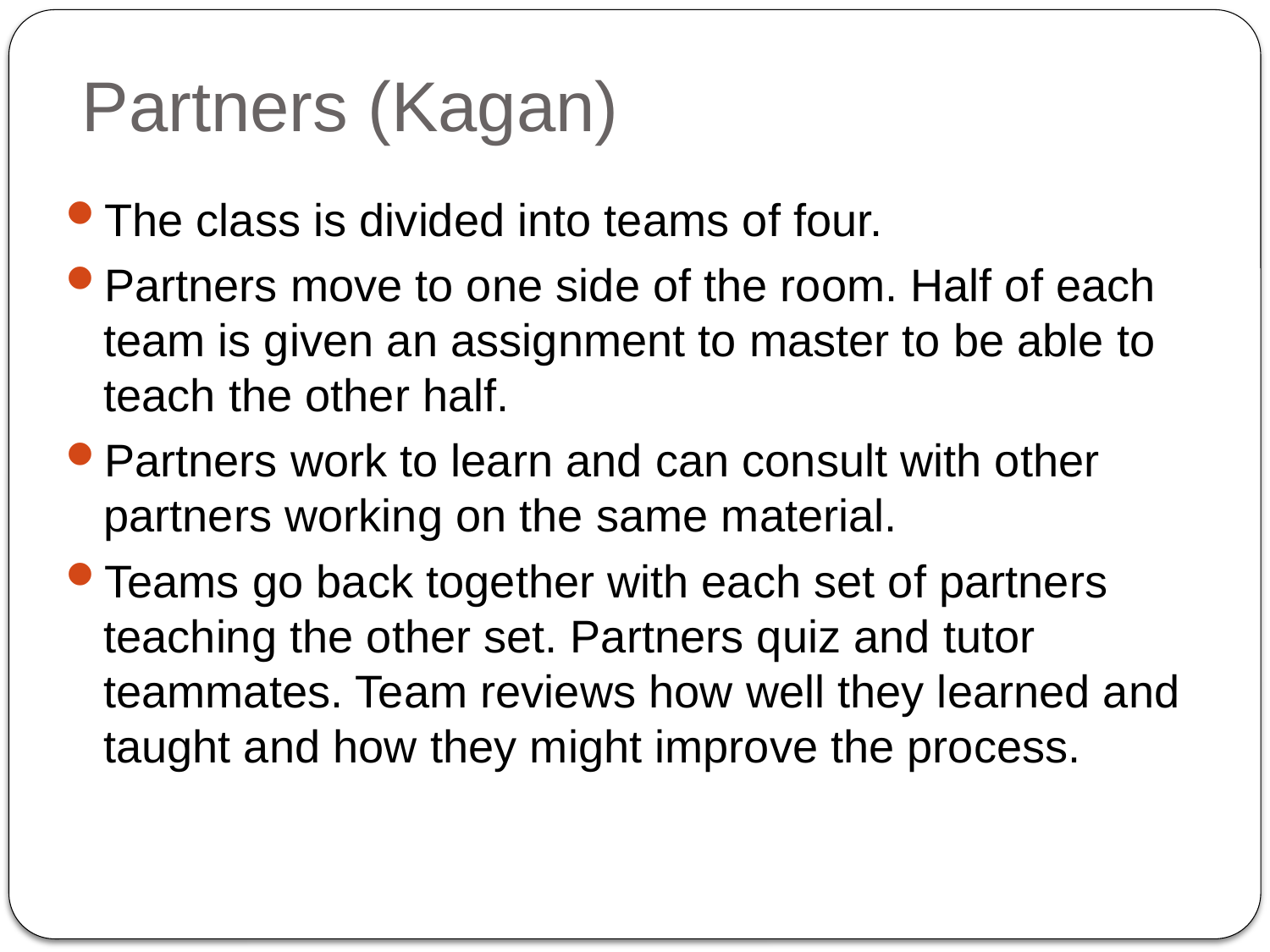

# Partners (Kagan)
The class is divided into teams of four.
Partners move to one side of the room. Half of each team is given an assignment to master to be able to teach the other half.
Partners work to learn and can consult with other partners working on the same material.
Teams go back together with each set of partners teaching the other set. Partners quiz and tutor teammates. Team reviews how well they learned and taught and how they might improve the process.